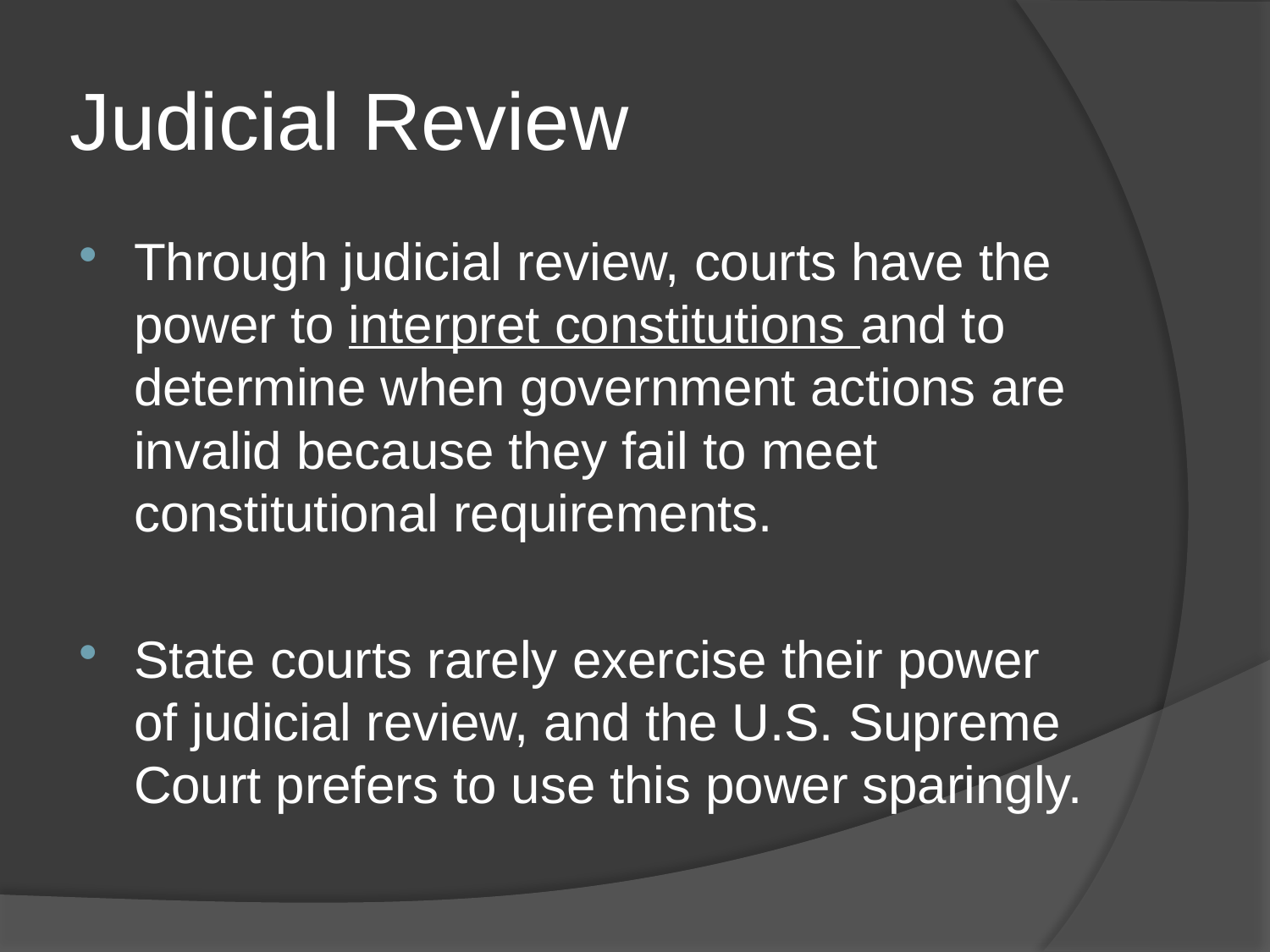

# Judicial Review
Through judicial review, courts have the power to interpret constitutions and to determine when government actions are invalid because they fail to meet constitutional requirements.

State courts rarely exercise their power of judicial review, and the U.S. Supreme Court prefers to use this power sparingly.